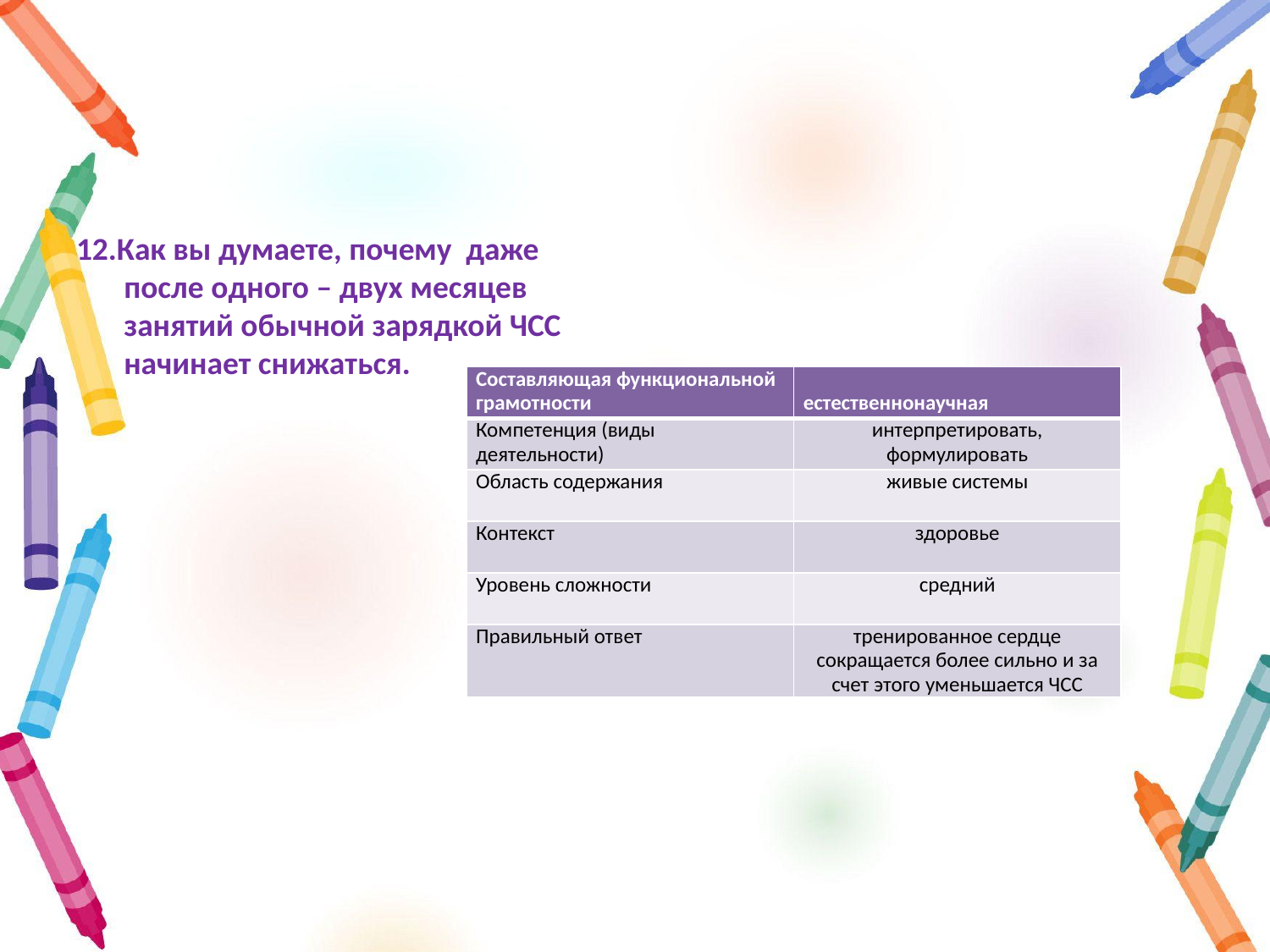

12.Как вы думаете, почему  даже после одного – двух месяцев занятий обычной зарядкой ЧСС начинает снижаться.

| Составляющая функциональной грамотности | естественнонаучная |
| --- | --- |
| Компетенция (виды деятельности) | интерпретировать, формулировать |
| Область содержания | живые системы |
| Контекст | здоровье |
| Уровень сложности | средний |
| Правильный ответ | тренированное сердце сокращается более сильно и за счет этого уменьшается ЧСС |